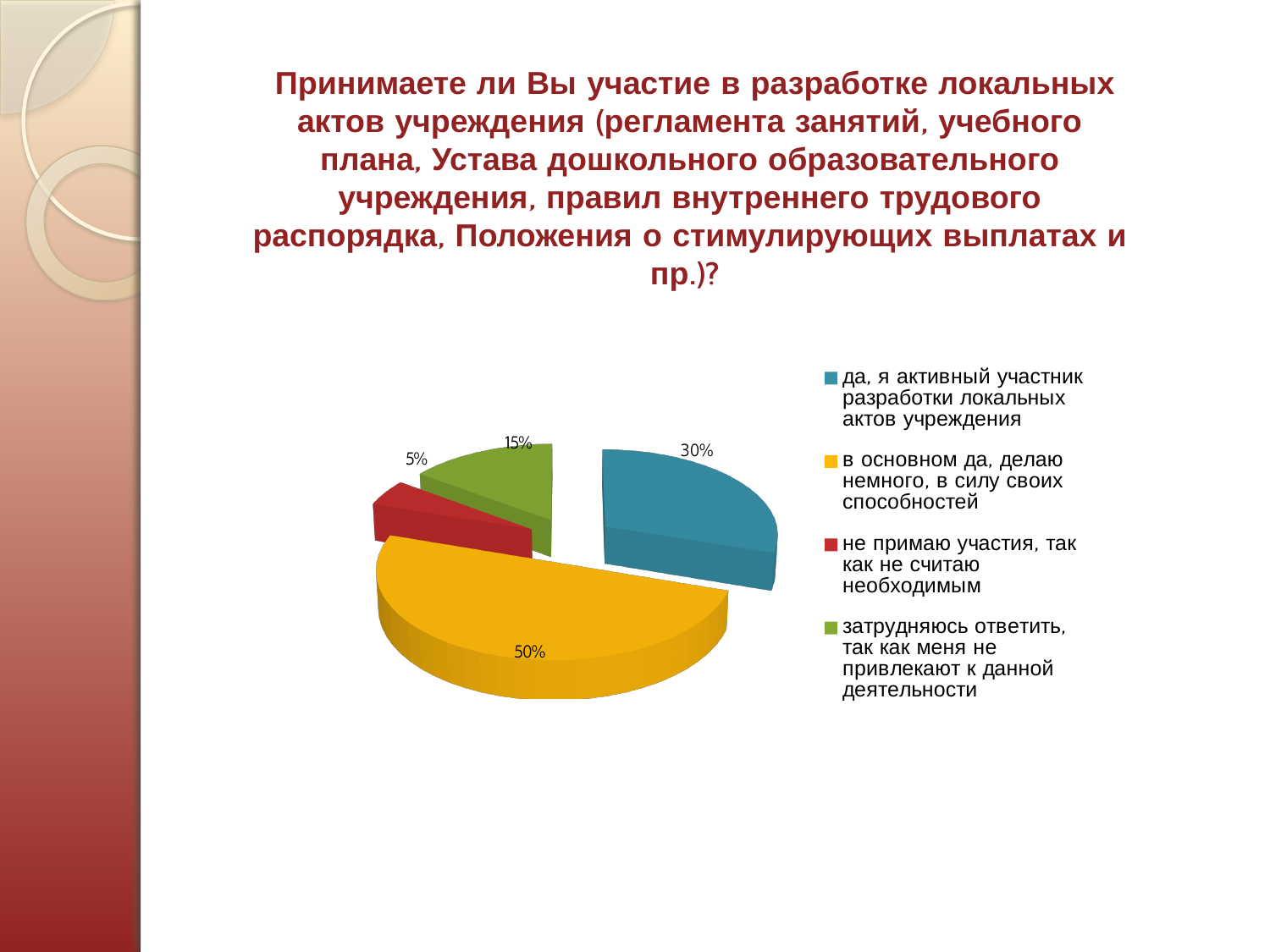

Принимаете ли Вы участие в разработке локальных актов учреждения (регламента занятий, учебного плана, Устава дошкольного образовательного учреждения, правил внутреннего трудового распорядка, Положения о стимулирующих выплатах и пр.)?

[unsupported chart]